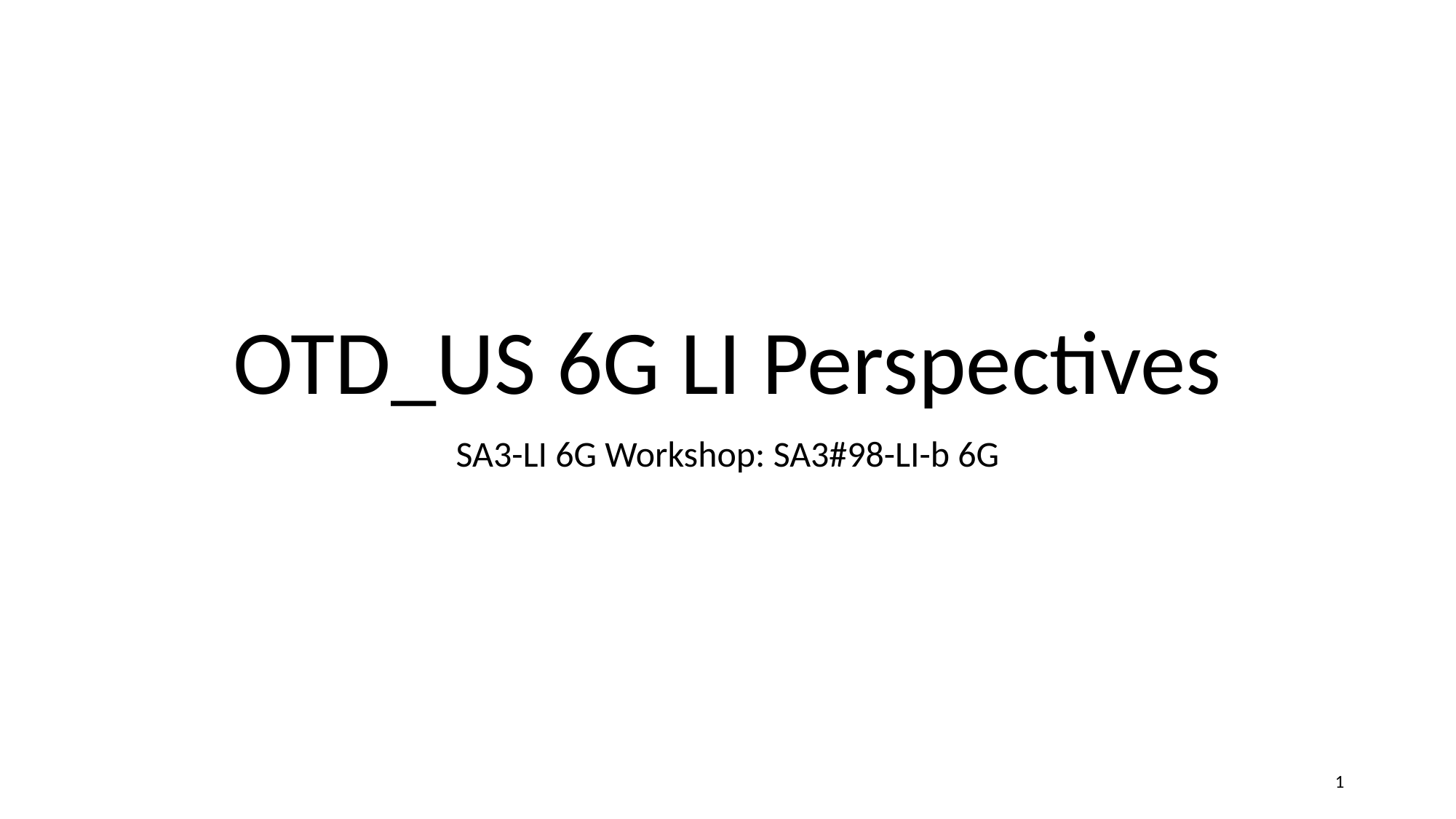

# OTD_US 6G LI Perspectives
SA3-LI 6G Workshop: SA3#98-LI-b 6G

1